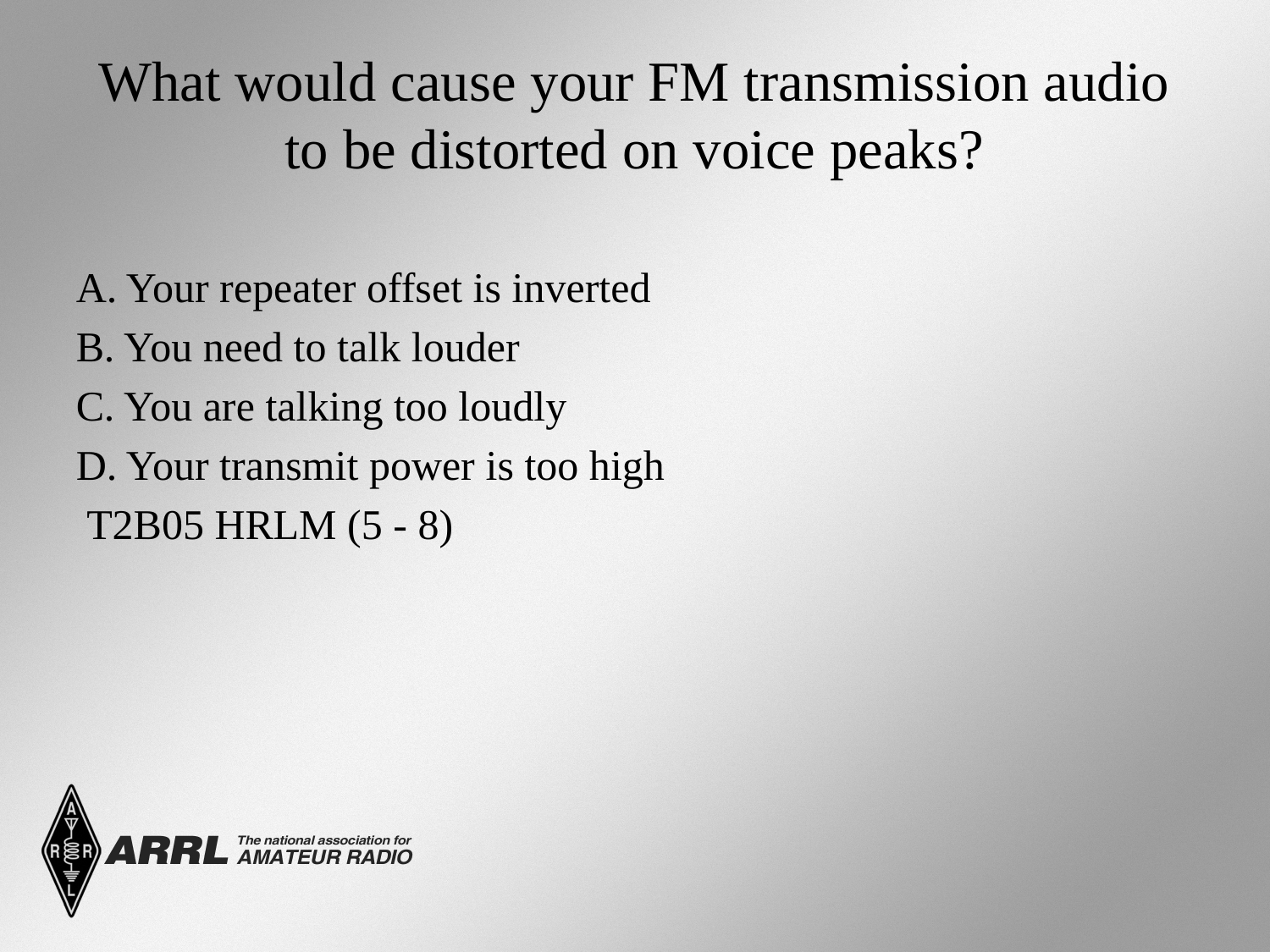

# What would cause your FM transmission audio to be distorted on voice peaks?
A. Your repeater offset is inverted
B. You need to talk louder
C. You are talking too loudly
D. Your transmit power is too high
 T2B05 HRLM (5 - 8)